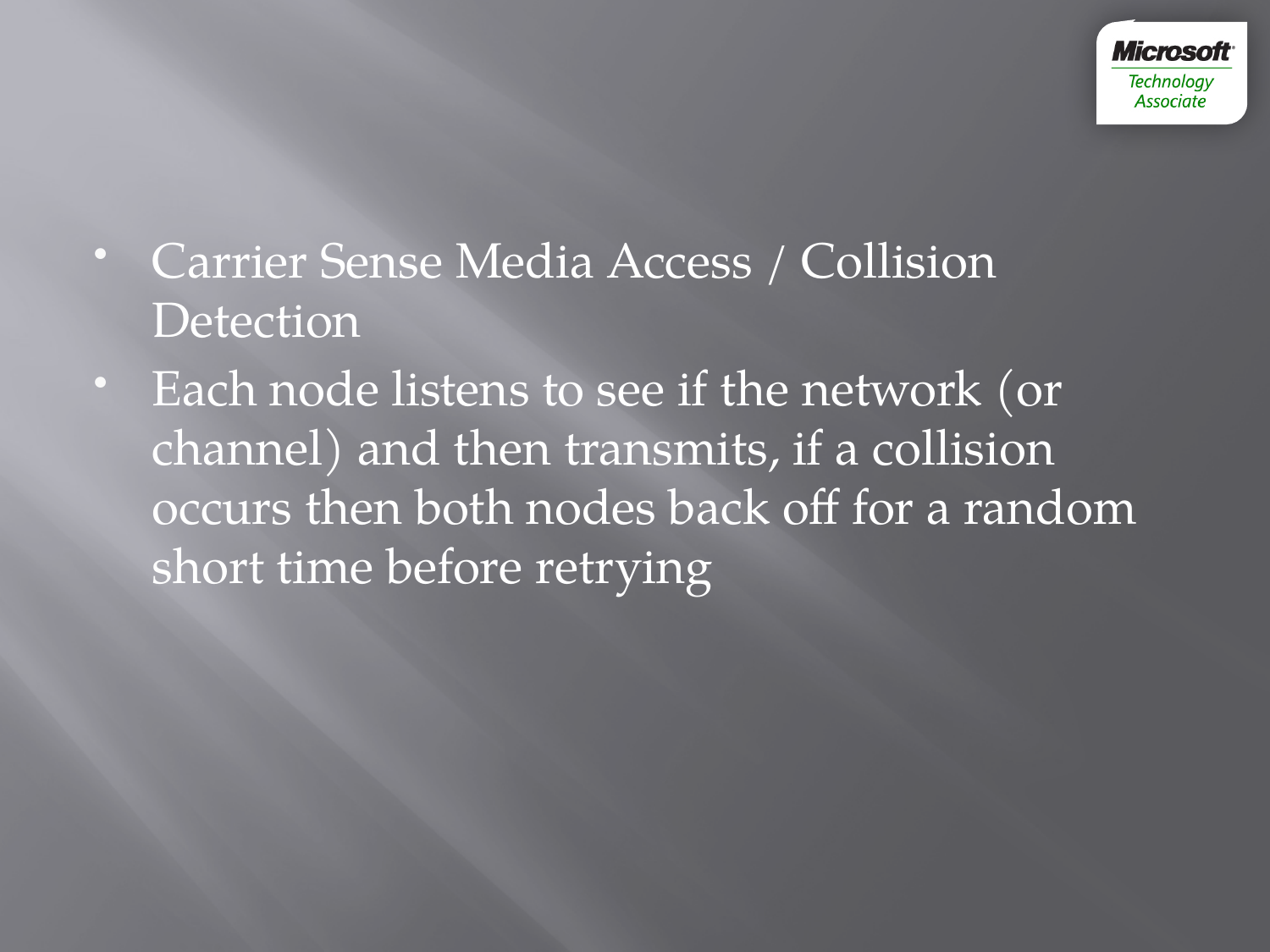

#
Carrier Sense Media Access / Collision Detection
Each node listens to see if the network (or channel) and then transmits, if a collision occurs then both nodes back off for a random short time before retrying